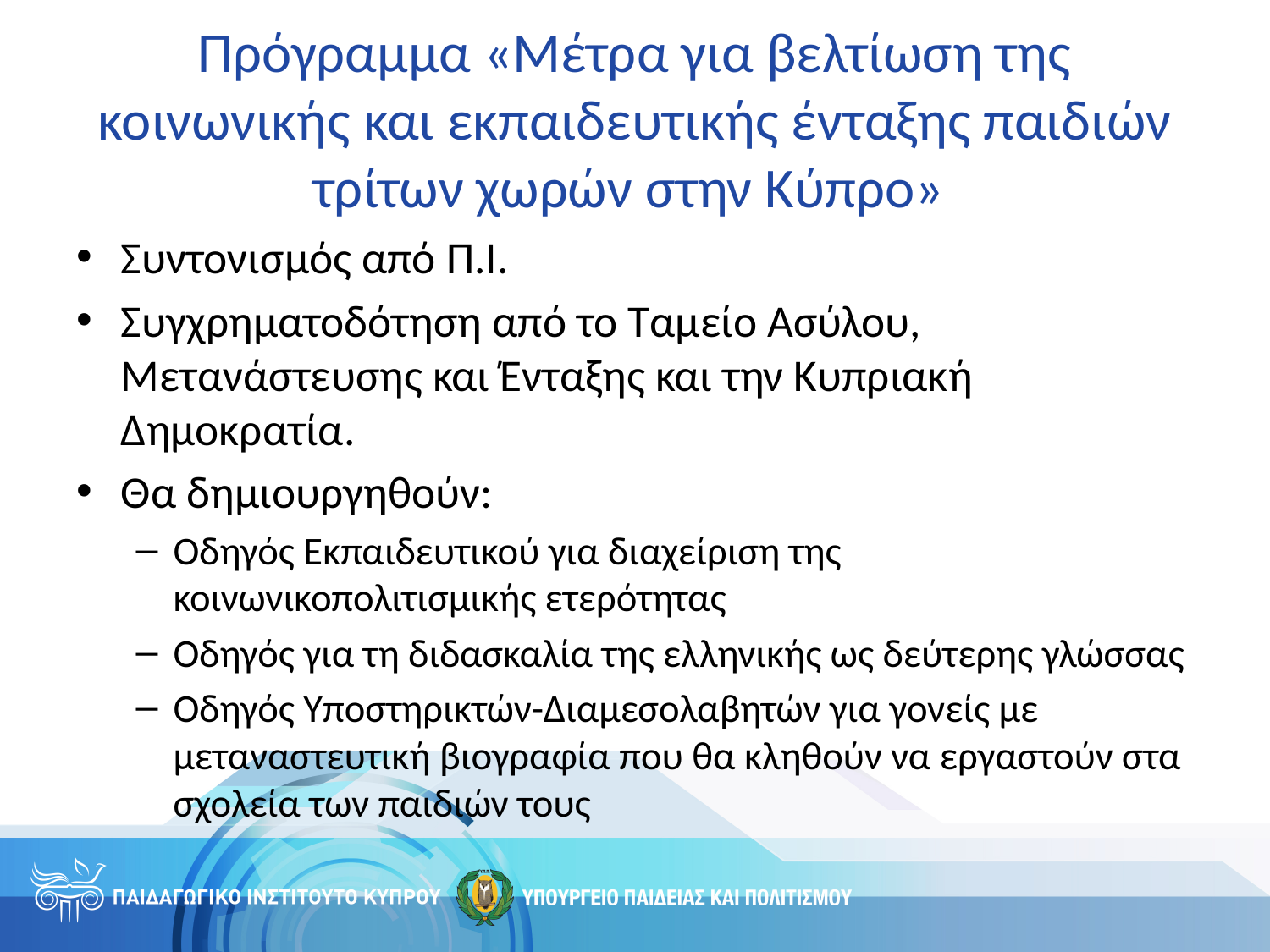

# Πρόγραμμα «Μέτρα για βελτίωση της κοινωνικής και εκπαιδευτικής ένταξης παιδιών τρίτων χωρών στην Κύπρο»
Συντονισμός από Π.Ι.
Συγχρηματοδότηση από το Ταμείο Ασύλου, Μετανάστευσης και Ένταξης και την Κυπριακή Δημοκρατία.
Θα δημιουργηθούν:
Οδηγός Εκπαιδευτικού για διαχείριση της κοινωνικοπολιτισμικής ετερότητας
Οδηγός για τη διδασκαλία της ελληνικής ως δεύτερης γλώσσας
Οδηγός Υποστηρικτών-Διαμεσολαβητών για γονείς με μεταναστευτική βιογραφία που θα κληθούν να εργαστούν στα σχολεία των παιδιών τους